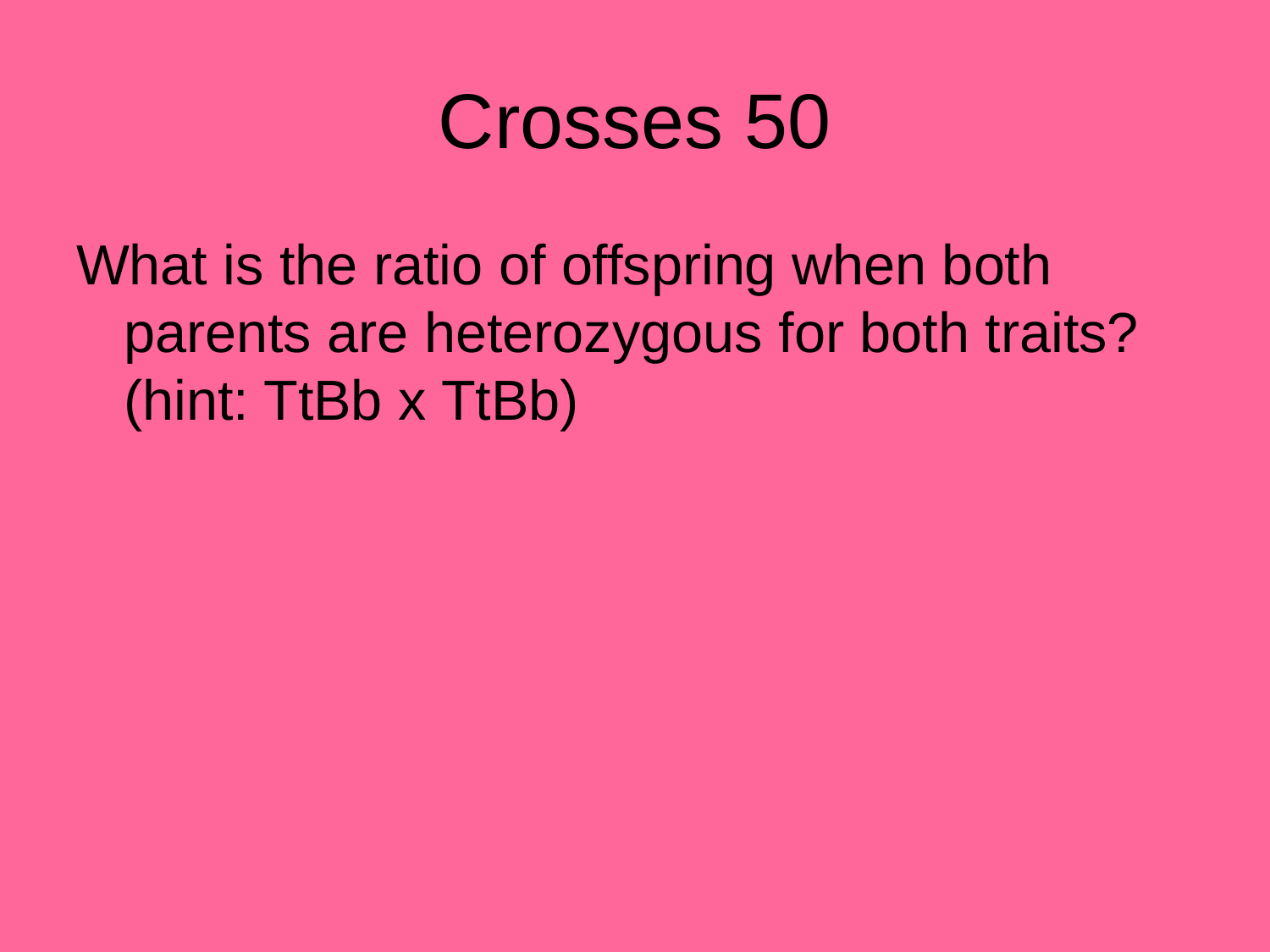

# Crosses 50
What is the ratio of offspring when both parents are heterozygous for both traits? (hint: TtBb x TtBb)